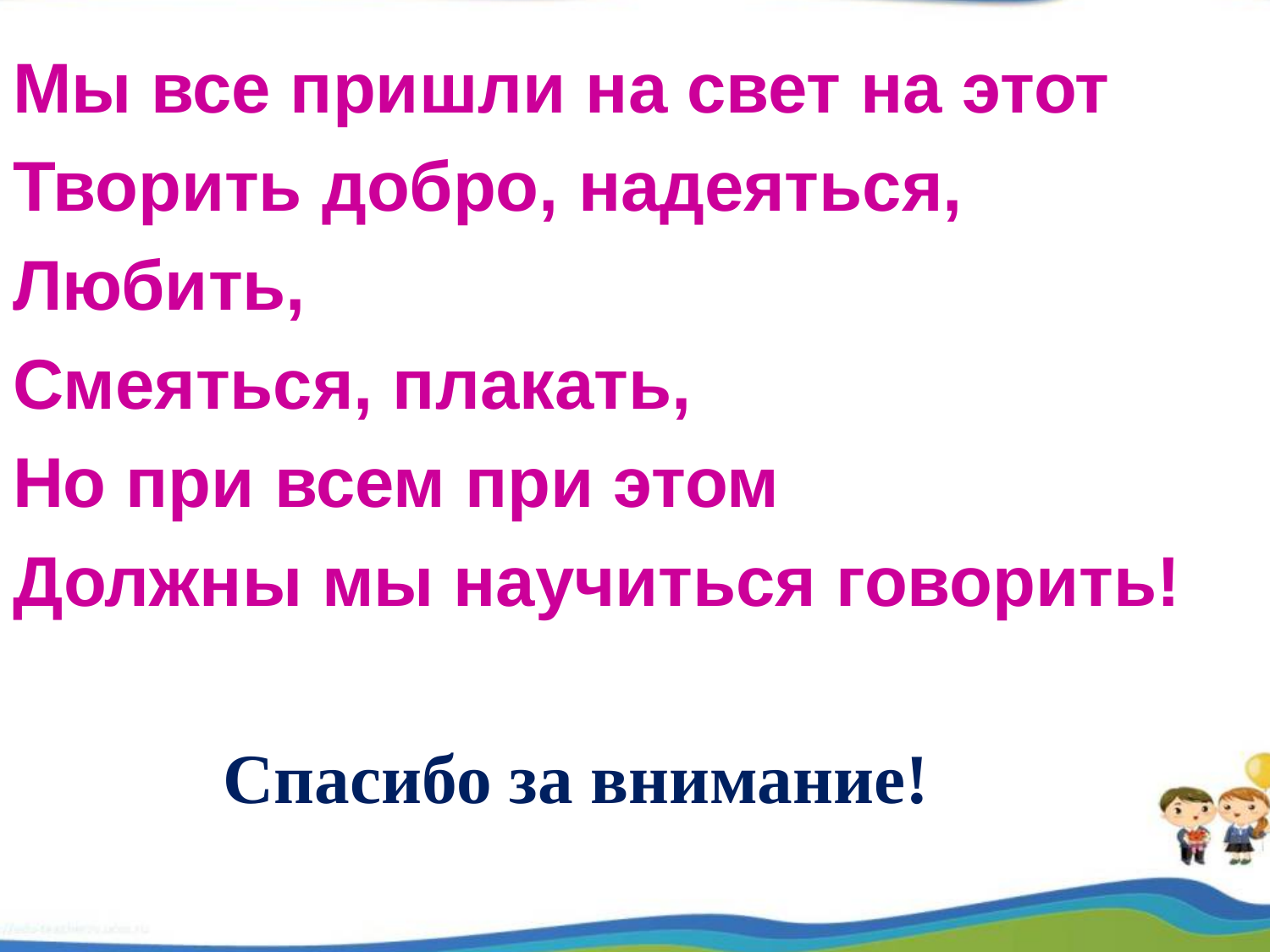

Мы все пришли на свет на этот
Творить добро, надеяться,
Любить,
Смеяться, плакать,
Но при всем при этом
Должны мы научиться говорить!

            Спасибо за внимание!